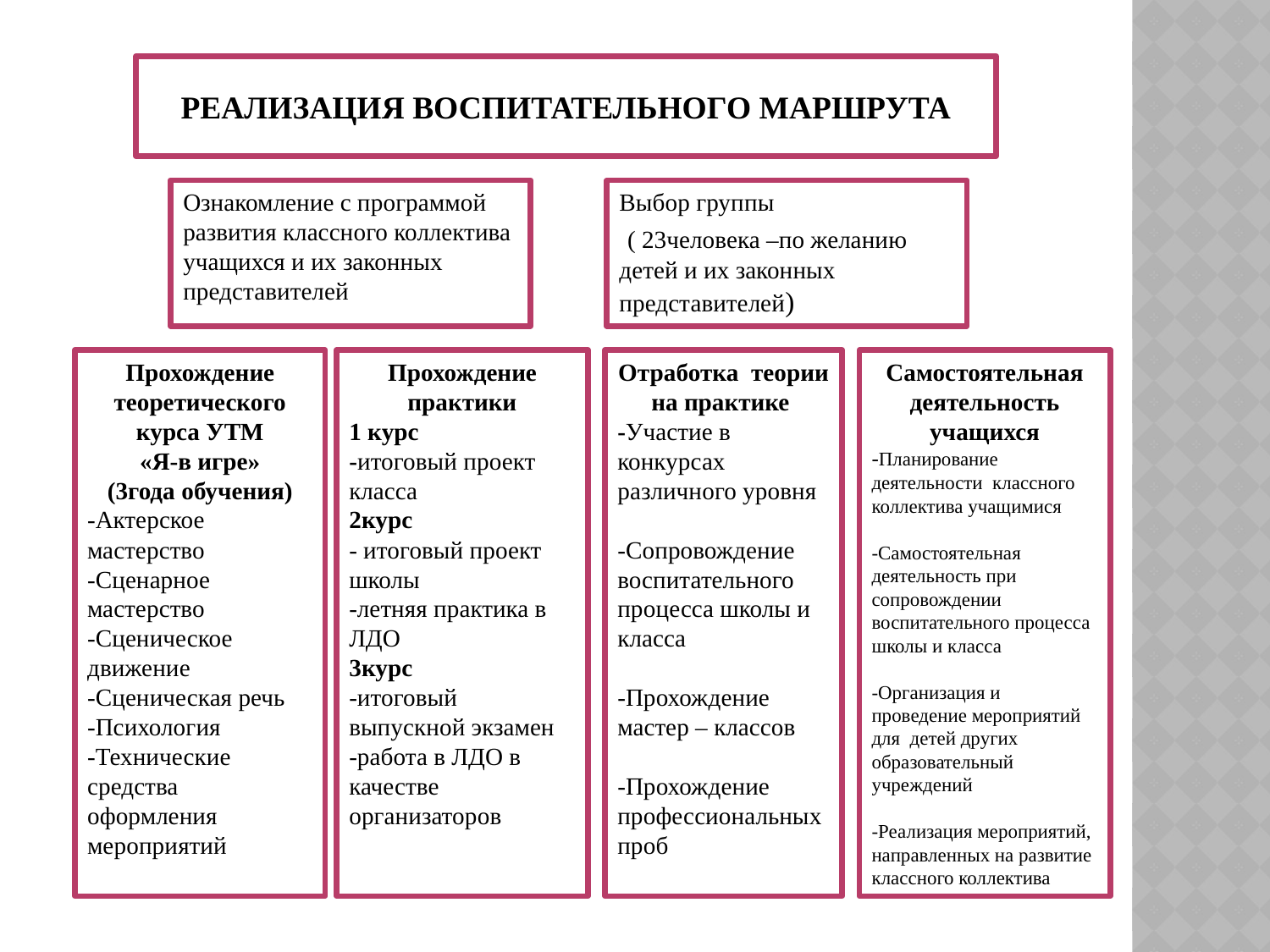

РЕАЛИЗАЦИЯ ВОСПИТАТЕЛЬНОГО МАРШРУТА
Ознакомление с программой развития классного коллектива  учащихся и их законных представителей
Выбор группы
 ( 23человека –по желанию детей и их законных представителей)
Прохождение теоретического курса УТМ
«Я-в игре»
(3года обучения)
-Актерское мастерство
-Сценарное мастерство
-Сценическое
движение
-Сценическая речь
-Психология
-Технические средства оформления мероприятий

Прохождение практики
1 курс
-итоговый проект класса
2курс
- итоговый проект школы
-летняя практика в ЛДО
3курс
-итоговый выпускной экзамен
-работа в ЛДО в качестве организаторов
Отработка  теории на практике
-Участие в конкурсах различного уровня

-Сопровождение воспитательного процесса школы и класса

-Прохождение мастер – классов

-Прохождение профессиональныхпроб
Самостоятельная деятельность учащихся
-Планирование деятельности  классного коллектива учащимися

-Самостоятельная деятельность при сопровождении воспитательного процесса школы и класса

-Организация и проведение мероприятий для  детей других образовательный учреждений

-Реализация мероприятий, направленных на развитие классного коллектива